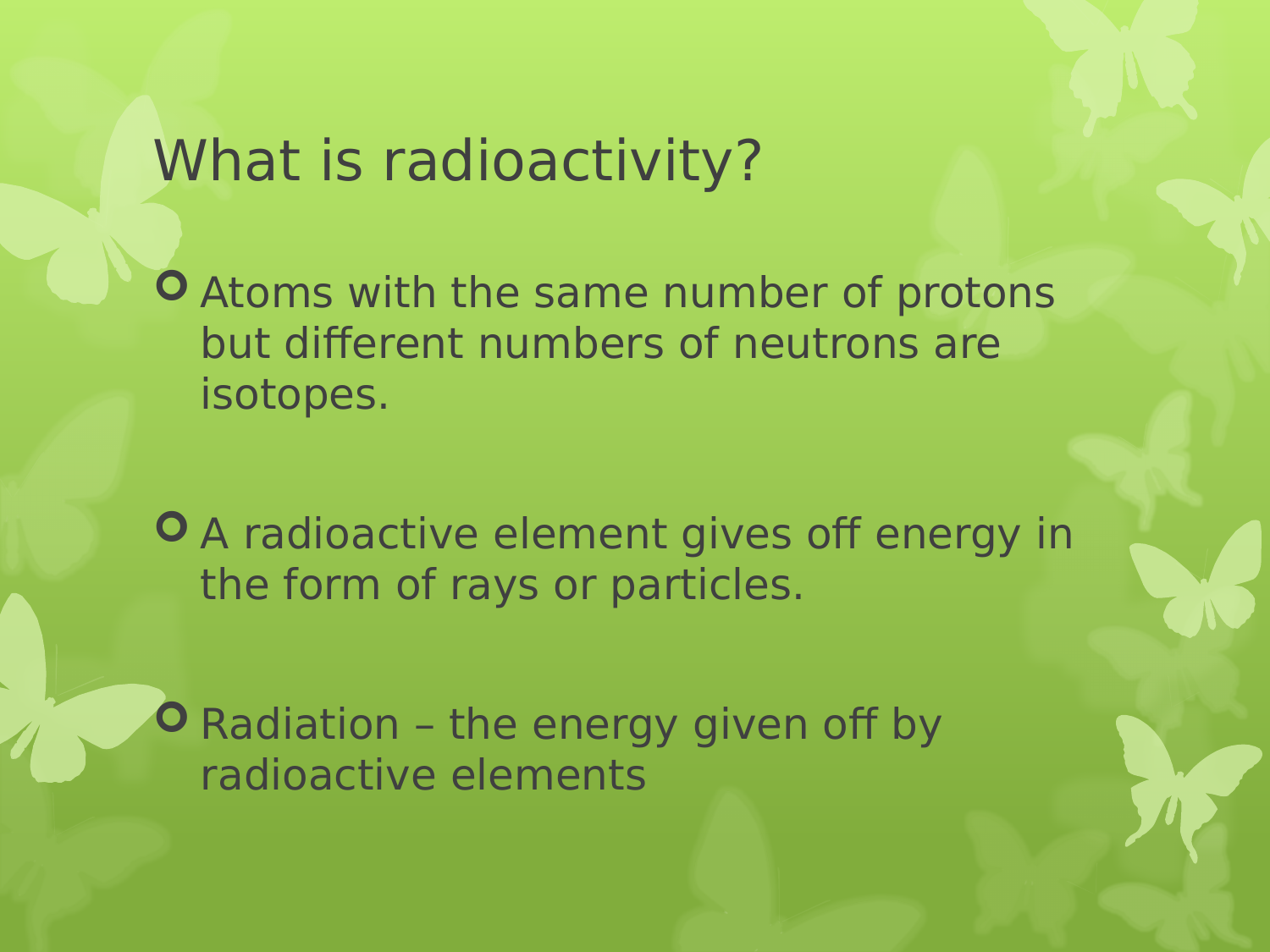

# What is radioactivity?
Atoms with the same number of protons but different numbers of neutrons are isotopes.

A radioactive element gives off energy in the form of rays or particles.

Radiation – the energy given off by radioactive elements